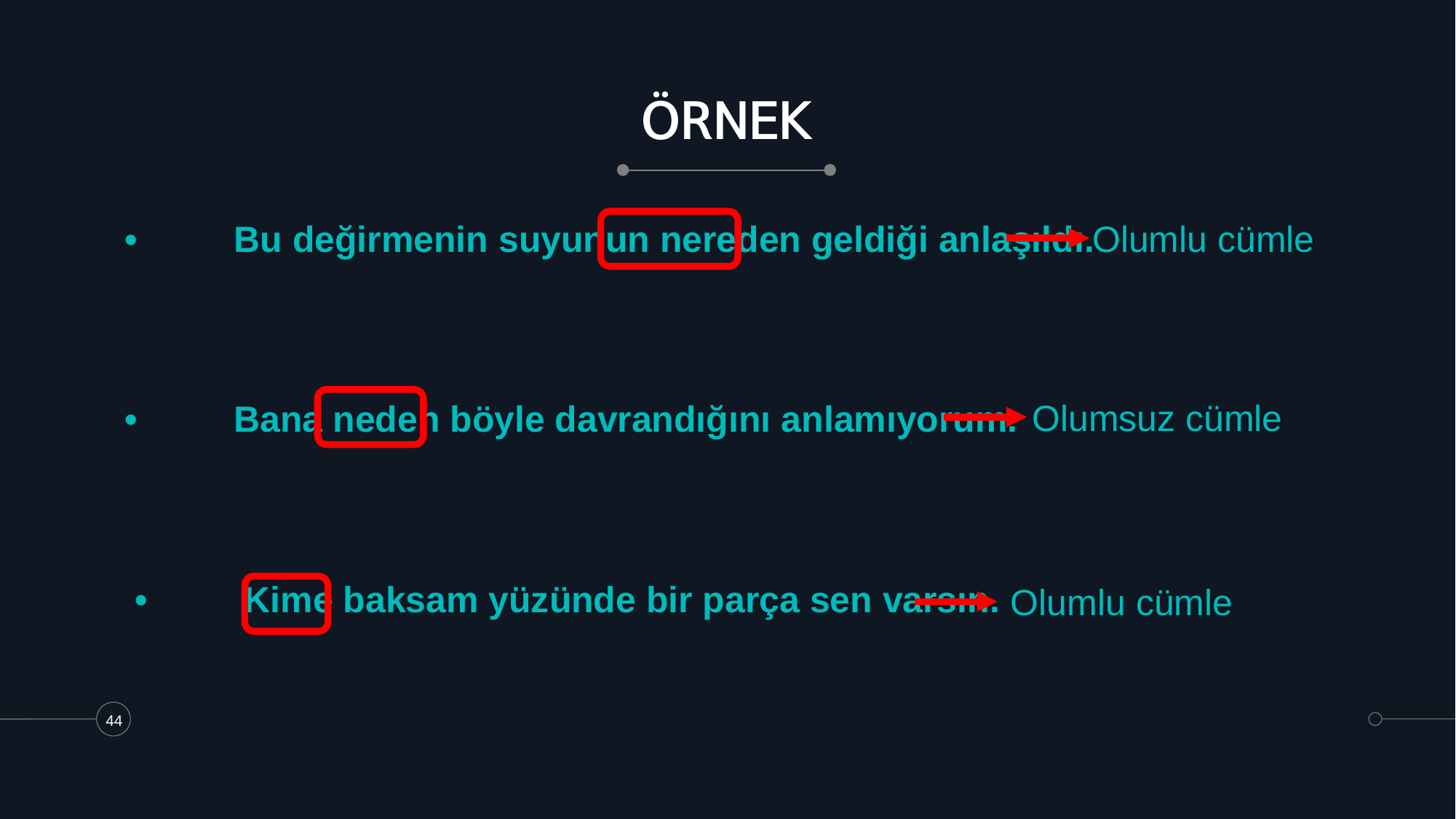

# ÖRNEK
Olumlu cümle

•	Bu değirmenin suyunun nereden geldiği anlaşıldı.

Olumsuz cümle
•	Bana neden böyle davrandığını anlamıyorum.
Olumlu cümle

•	Kime baksam yüzünde bir parça sen varsın.
44